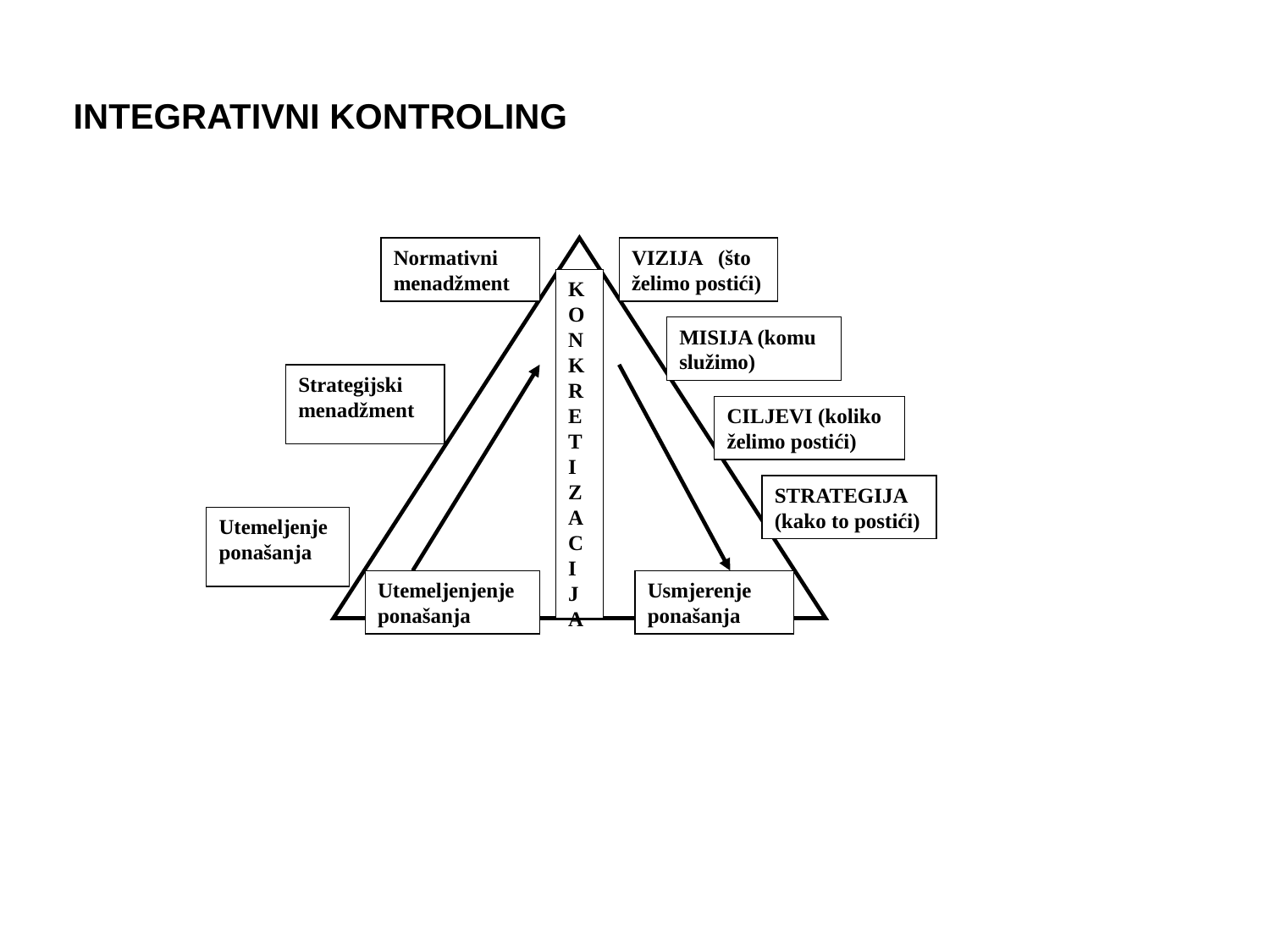

INTEGRATIVNI KONTROLING

Normativni
menadžment
VIZIJA   (što želimo postići)

K
O
N
K
R
E
T
I
Z
A
C
I
J
A
MISIJA (komu
služimo)

Strategijski
menadžment

CILJEVI (koliko
želimo postići)
STRATEGIJA (kako to postići)
Utemeljenje
ponašanja
Utemeljenjenje ponašanja
Usmjerenje
ponašanja